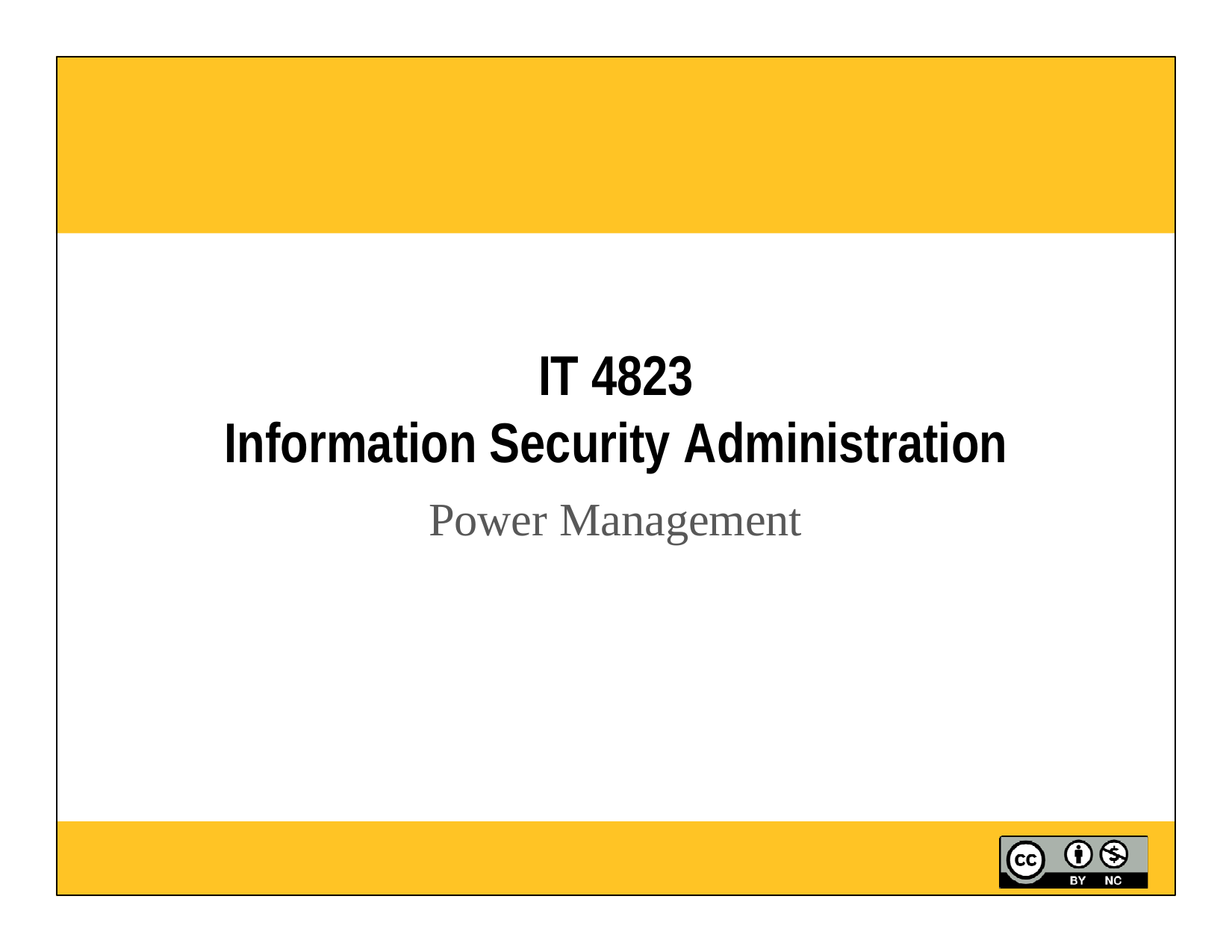

# IT 4823
Information Security Administration
Power Management